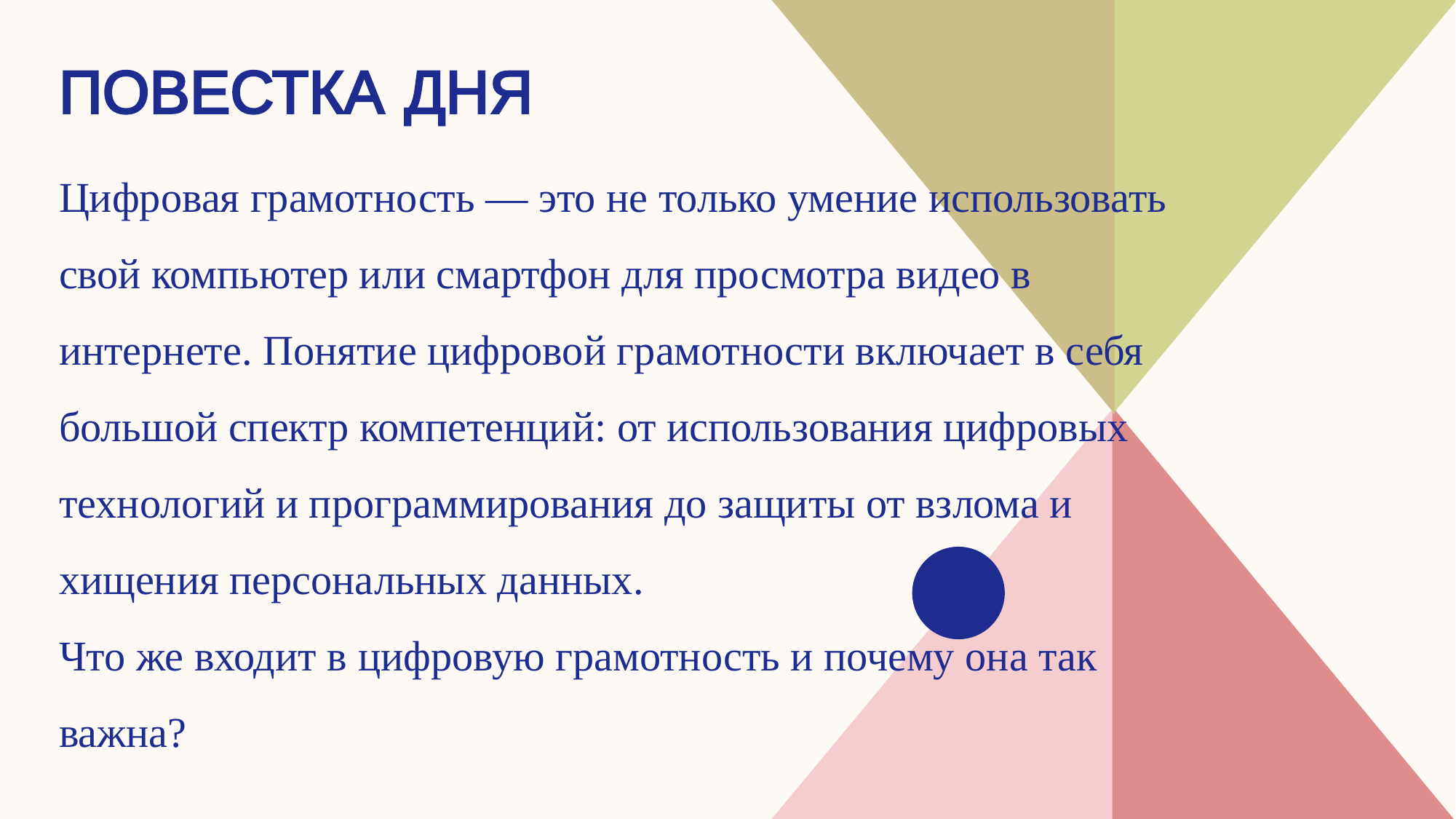

# ПОВЕСТКА ДНЯ
Цифровая грамотность — это не только умение использовать свой компьютер или смартфон для просмотра видео в интернете. Понятие цифровой грамотности включает в себя большой спектр компетенций: от использования цифровых технологий и программирования до защиты от взлома и хищения персональных данных.
Что же входит в цифровую грамотность и почему она так важна?